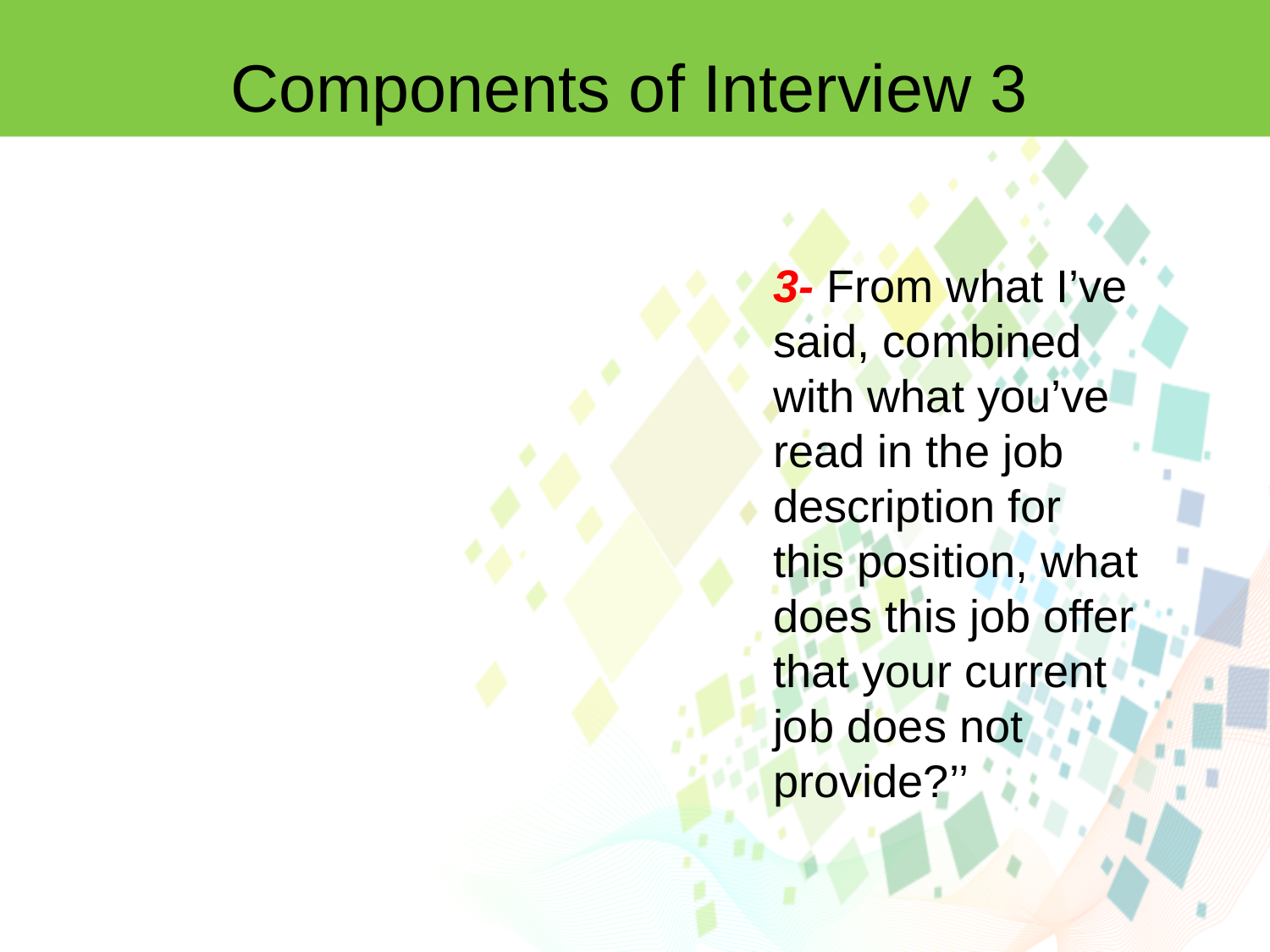

Components of Interview 3
3- From what I’ve said, combined with what you’ve read in the job description for
this position, what does this job offer that your current job does not provide?’’